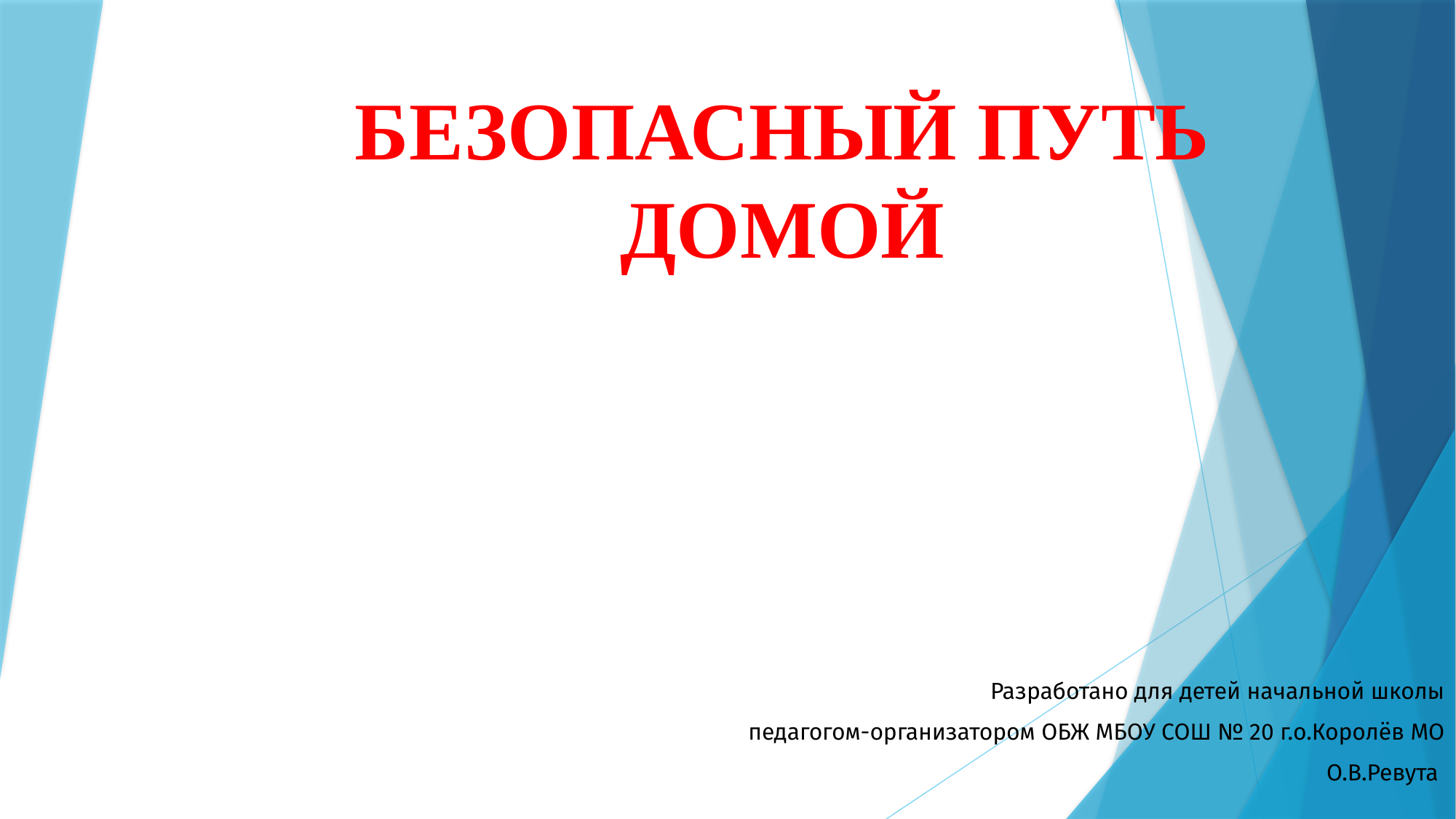

# БЕЗОПАСНЫЙ ПУТЬ ДОМОЙ
Разработано для детей начальной школы
педагогом-организатором ОБЖ МБОУ СОШ № 20 г.о.Королёв МО
О.В.Ревута